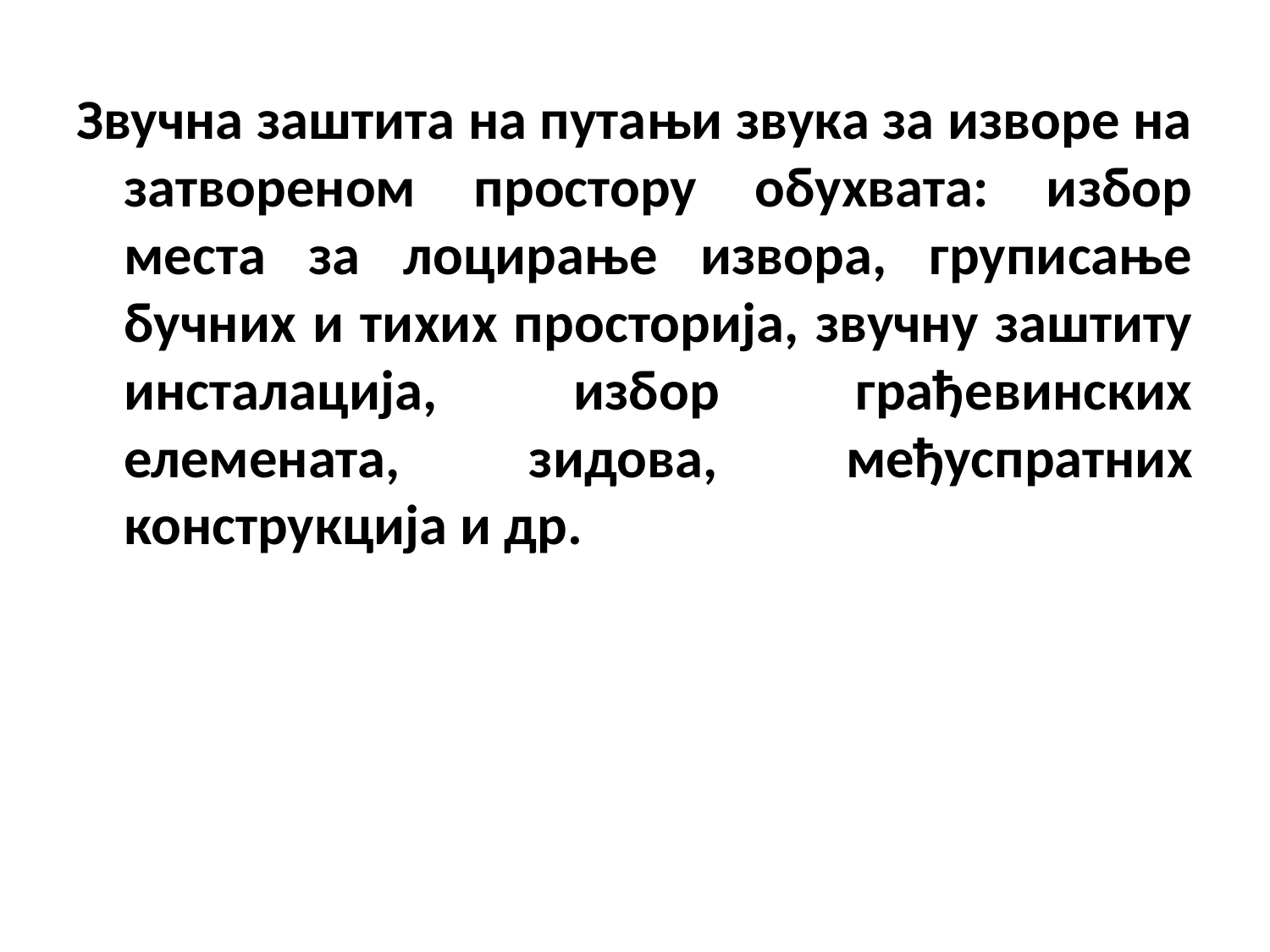

Звучна заштита на путањи звука за изворе на затвореном простору обухвата: избор места за лоцирање извора, груписање бучних и тихих просторија, звучну заштиту инсталација, избор грађевинских елемената, зидова, међуспратних конструкција и др.